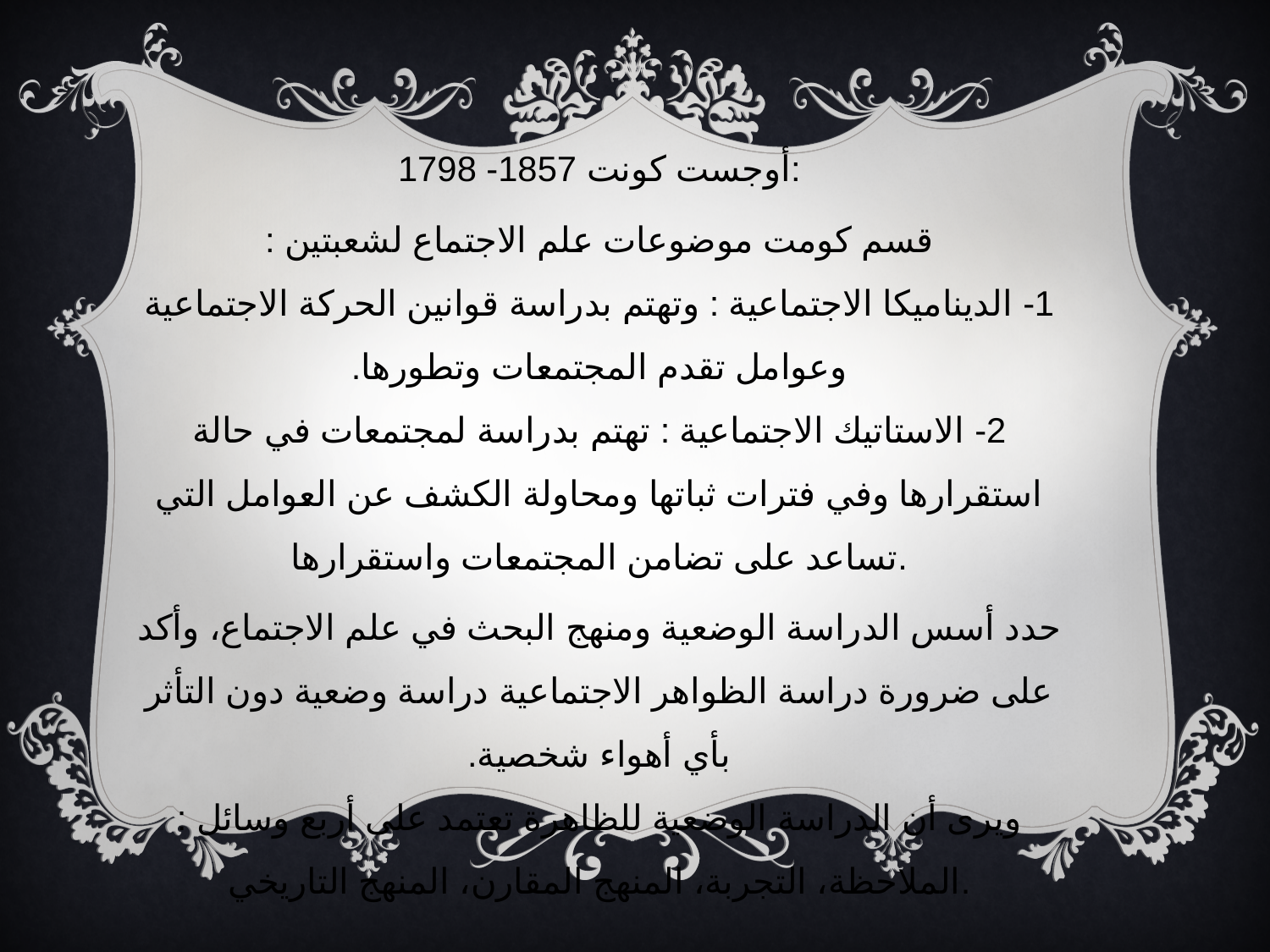

أوجست كونت 1857- 1798:
قسم كومت موضوعات علم الاجتماع لشعبتين :
1- الديناميكا الاجتماعية : وتهتم بدراسة قوانين الحركة الاجتماعية وعوامل تقدم المجتمعات وتطورها.
2- الاستاتيك الاجتماعية : تهتم بدراسة لمجتمعات في حالة استقرارها وفي فترات ثباتها ومحاولة الكشف عن العوامل التي تساعد على تضامن المجتمعات واستقرارها.
حدد أسس الدراسة الوضعية ومنهج البحث في علم الاجتماع، وأكد على ضرورة دراسة الظواهر الاجتماعية دراسة وضعية دون التأثر بأي أهواء شخصية.
ويرى أن الدراسة الوضعية للظاهرة تعتمد على أربع وسائل : الملاحظة، التجربة، المنهج المقارن، المنهج التاريخي.